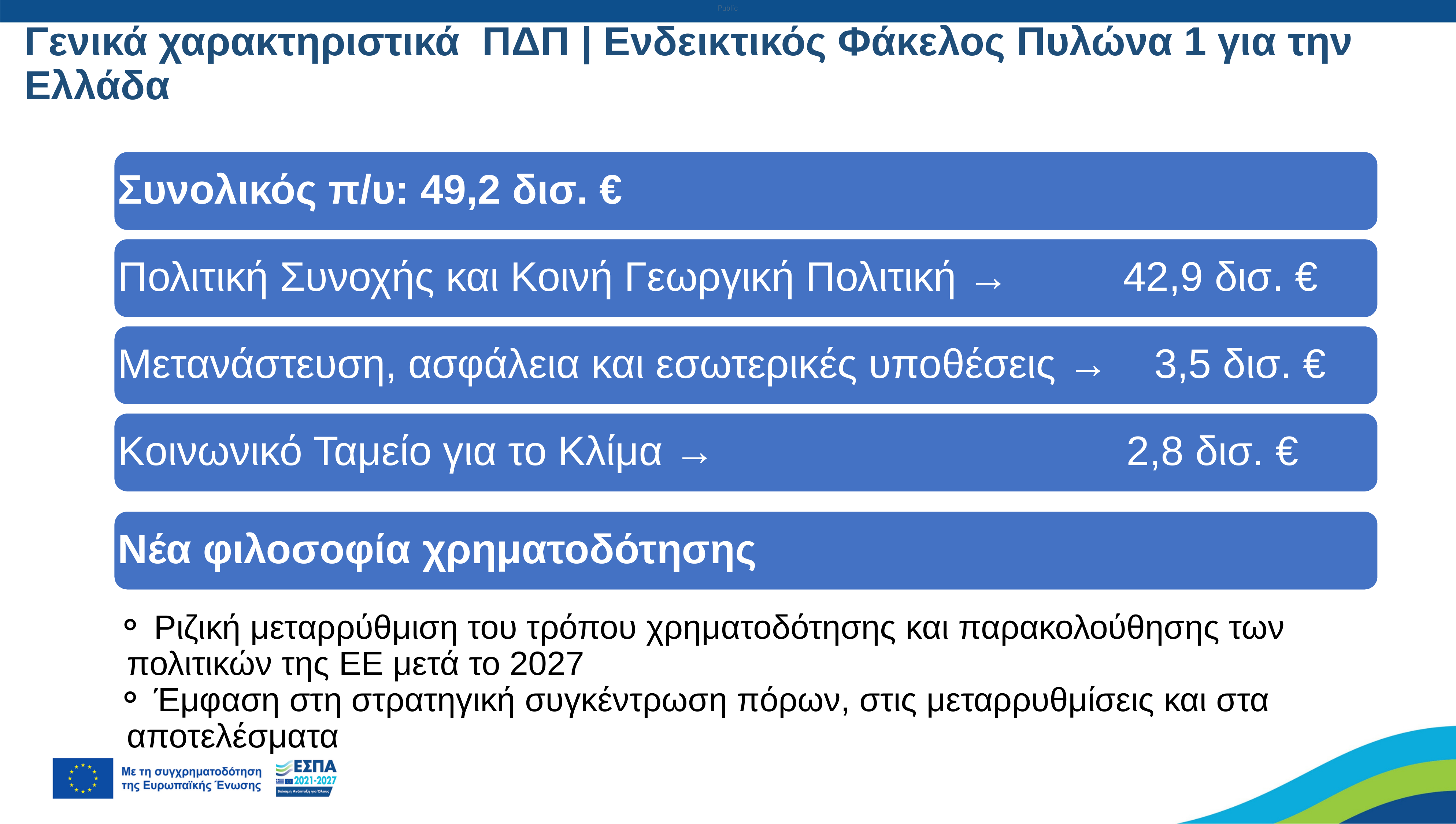

Public

Γενικά χαρακτηριστικά  ΠΔΠ | Ενδεικτικός Φάκελος Πυλώνα 1 για την Ελλάδα

Συνολικός π/υ: 49,2 δισ. €

Πολιτική Συνοχής και Κοινή Γεωργική Πολιτική →          42,9 δισ. €

Μετανάστευση, ασφάλεια και εσωτερικές υποθέσεις →    3,5 δισ. €

Κοινωνικό Ταμείο για το Κλίμα →                                    2,8 δισ. €

Νέα φιλοσοφία χρηματοδότησης
 Ριζική μεταρρύθμιση του τρόπου χρηματοδότησης και παρακολούθησης των πολιτικών της ΕΕ μετά το 2027
 Έμφαση στη στρατηγική συγκέντρωση πόρων, στις μεταρρυθμίσεις και στα αποτελέσματα